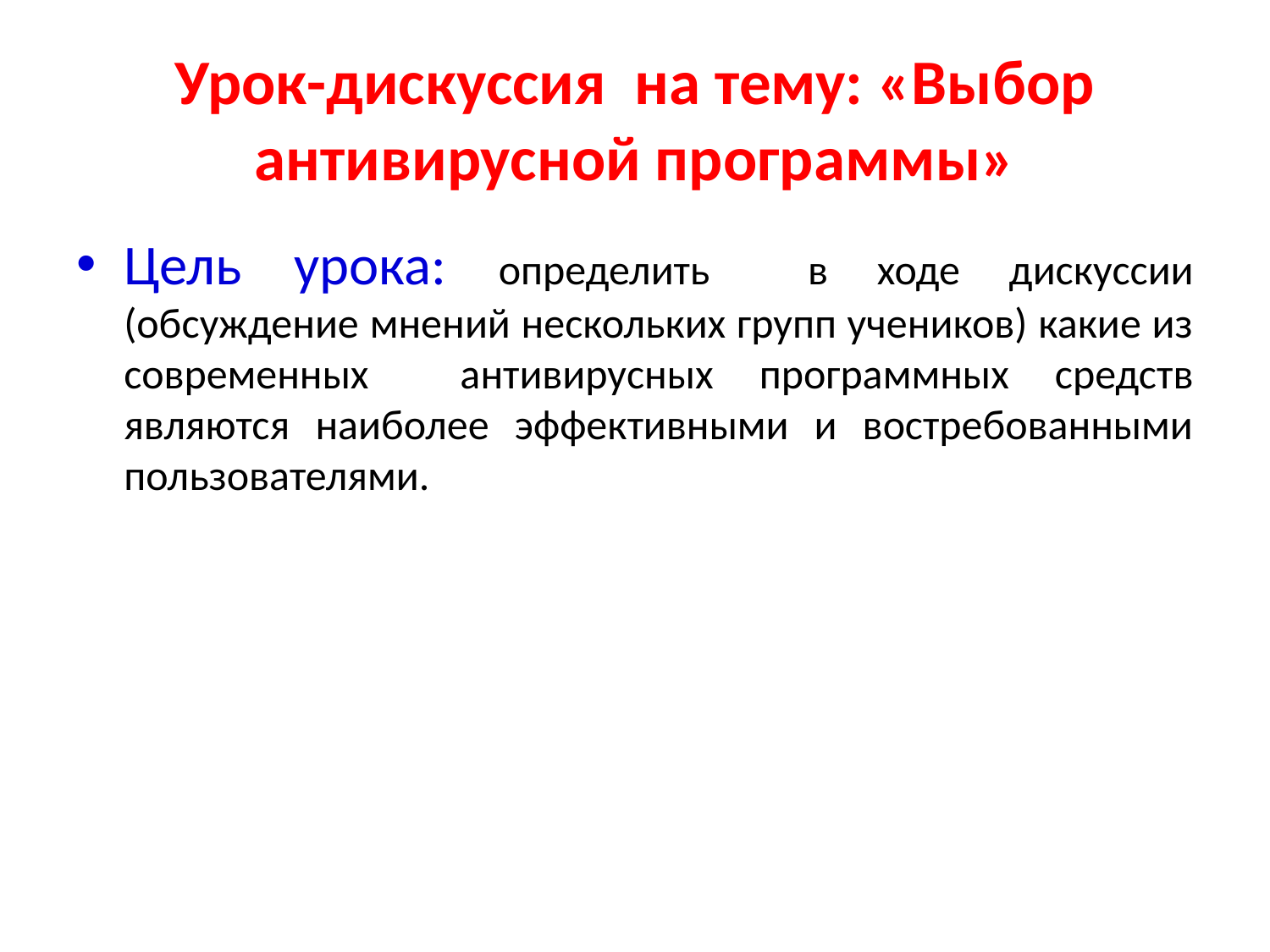

# Урок-дискуссия  на тему: «Выбор антивирусной программы»
Цель урока: определить  в ходе дискуссии (обсуждение мнений нескольких групп учеников) какие из современных  антивирусных программных средств являются наиболее эффективными и востребованными пользователями.